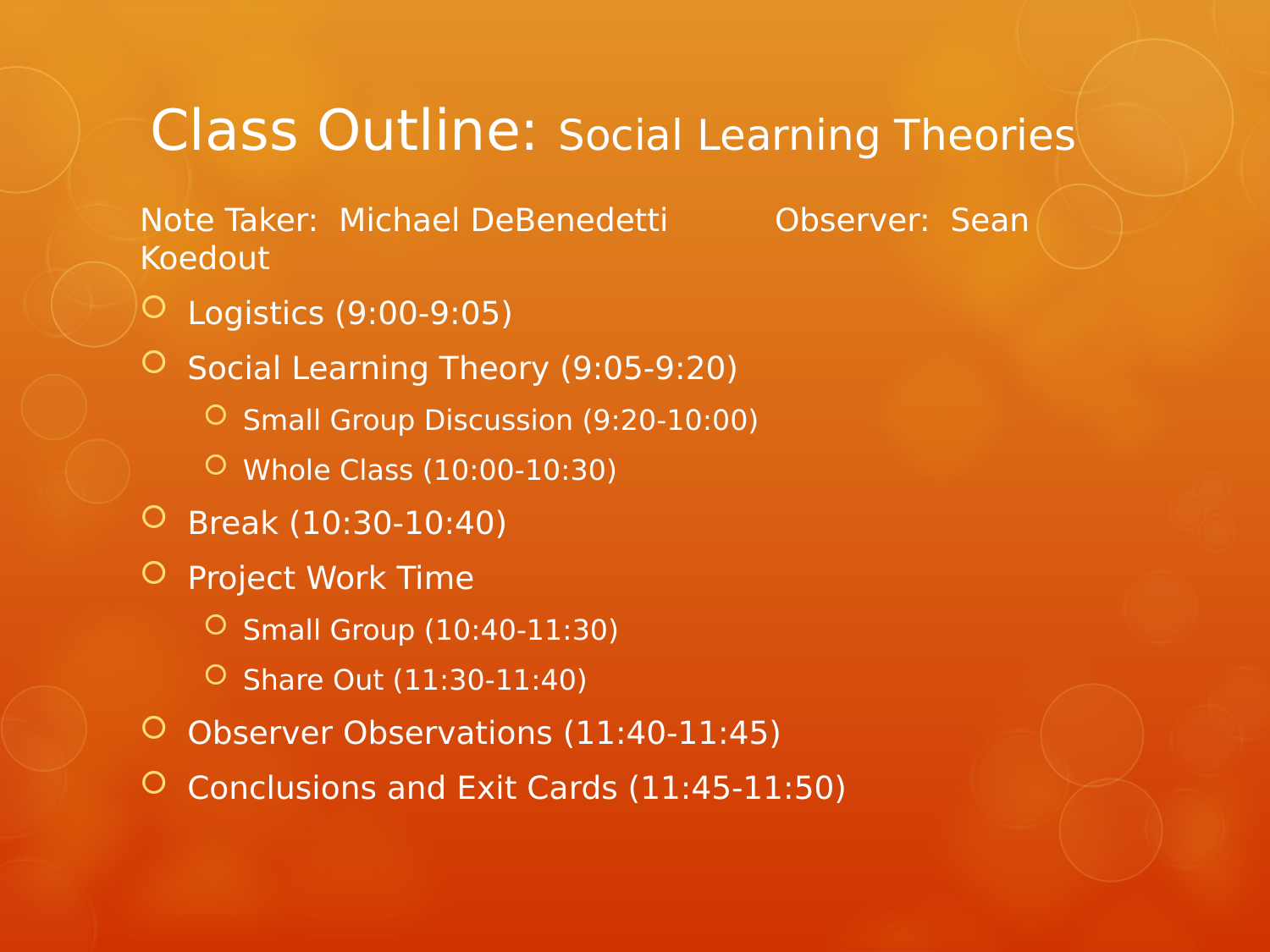

# Class Outline: Social Learning Theories
Note Taker:  Michael DeBenedetti	Observer:  Sean Koedout
Logistics (9:00-9:05)
Social Learning Theory (9:05-9:20)
Small Group Discussion (9:20-10:00)
Whole Class (10:00-10:30)
Break (10:30-10:40)
Project Work Time
Small Group (10:40-11:30)
Share Out (11:30-11:40)
Observer Observations (11:40-11:45)
Conclusions and Exit Cards (11:45-11:50)